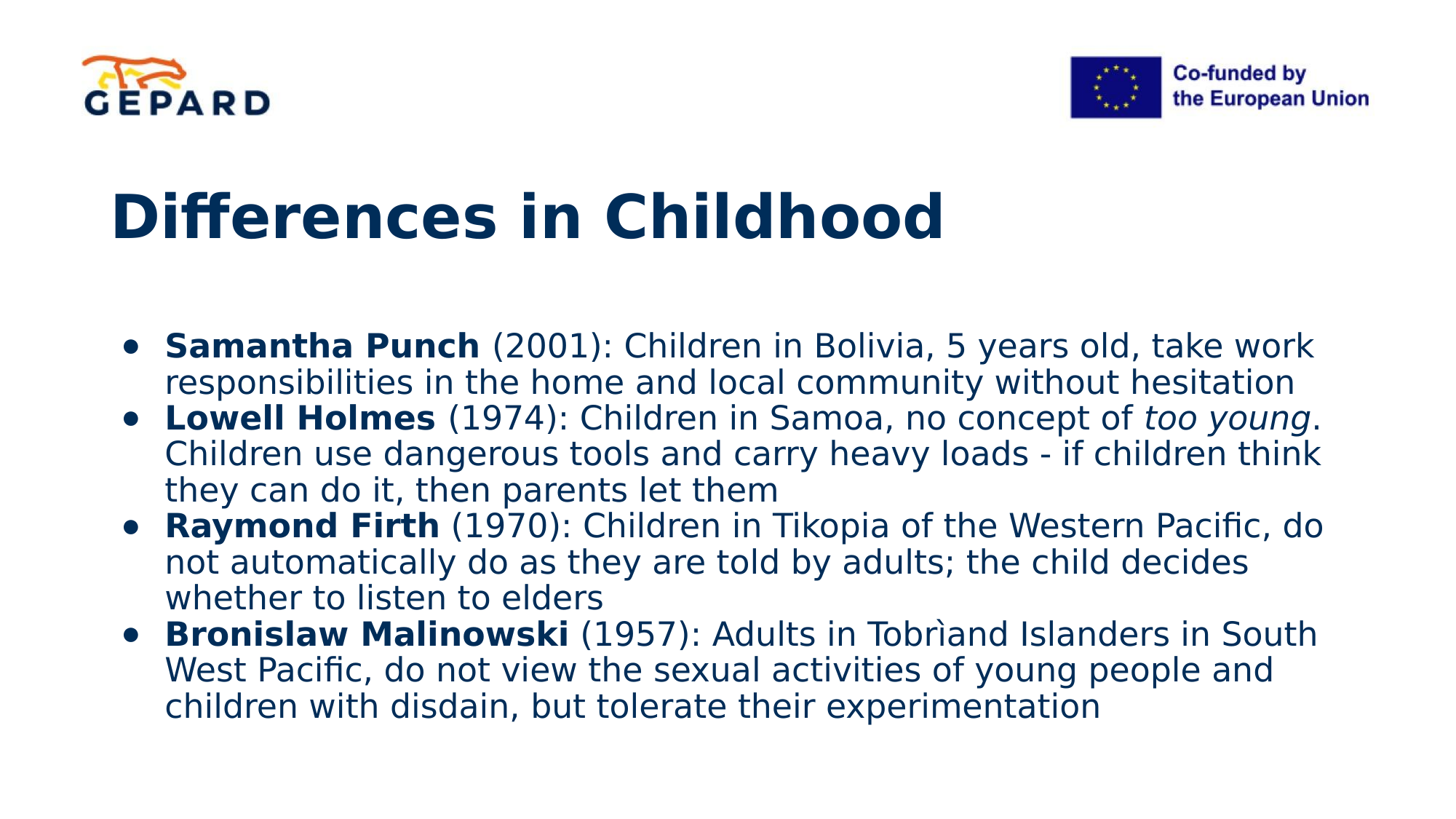

# Differences in Childhood
Samantha Punch (2001): Children in Bolivia, 5 years old, take work responsibilities in the home and local community without hesitation
Lowell Holmes (1974): Children in Samoa, no concept of too young. Children use dangerous tools and carry heavy loads - if children think they can do it, then parents let them
Raymond Firth (1970): Children in Tikopia of the Western Pacific, do not automatically do as they are told by adults; the child decides whether to listen to elders
Bronislaw Malinowski (1957): Adults in Tobrìand Islanders in South West Pacific, do not view the sexual activities of young people and children with disdain, but tolerate their experimentation